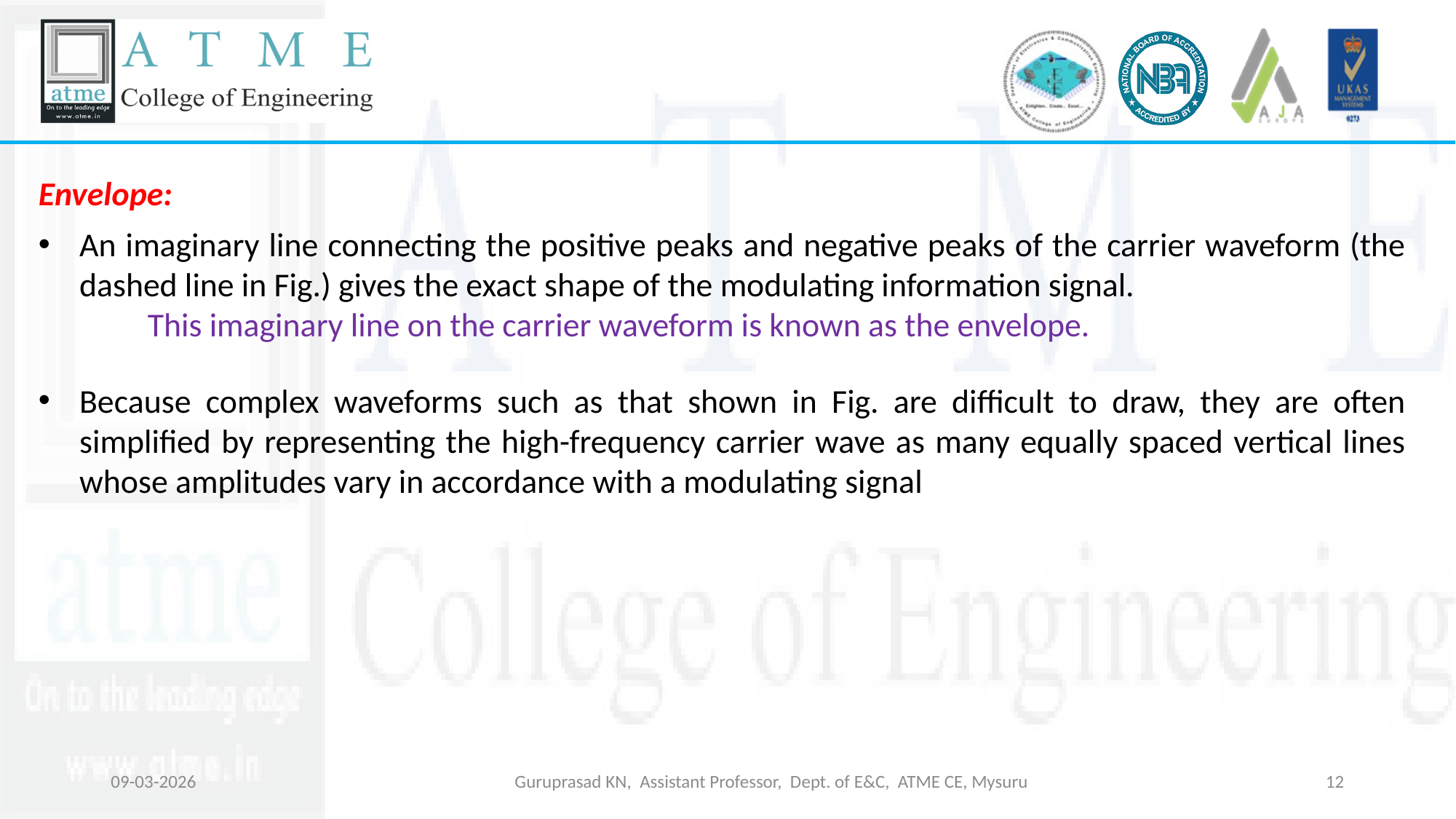

Envelope:

An imaginary line connecting the positive peaks and negative peaks of the carrier waveform (the dashed line in Fig.) gives the exact shape of the modulating information signal.
	This imaginary line on the carrier waveform is known as the envelope.
Because complex waveforms such as that shown in Fig. are difficult to draw, they are often simplified by representing the high-frequency carrier wave as many equally spaced vertical lines whose amplitudes vary in accordance with a modulating signal
09-03-2026
Guruprasad KN,  Assistant Professor,  Dept. of E&C,  ATME CE, Mysuru
12